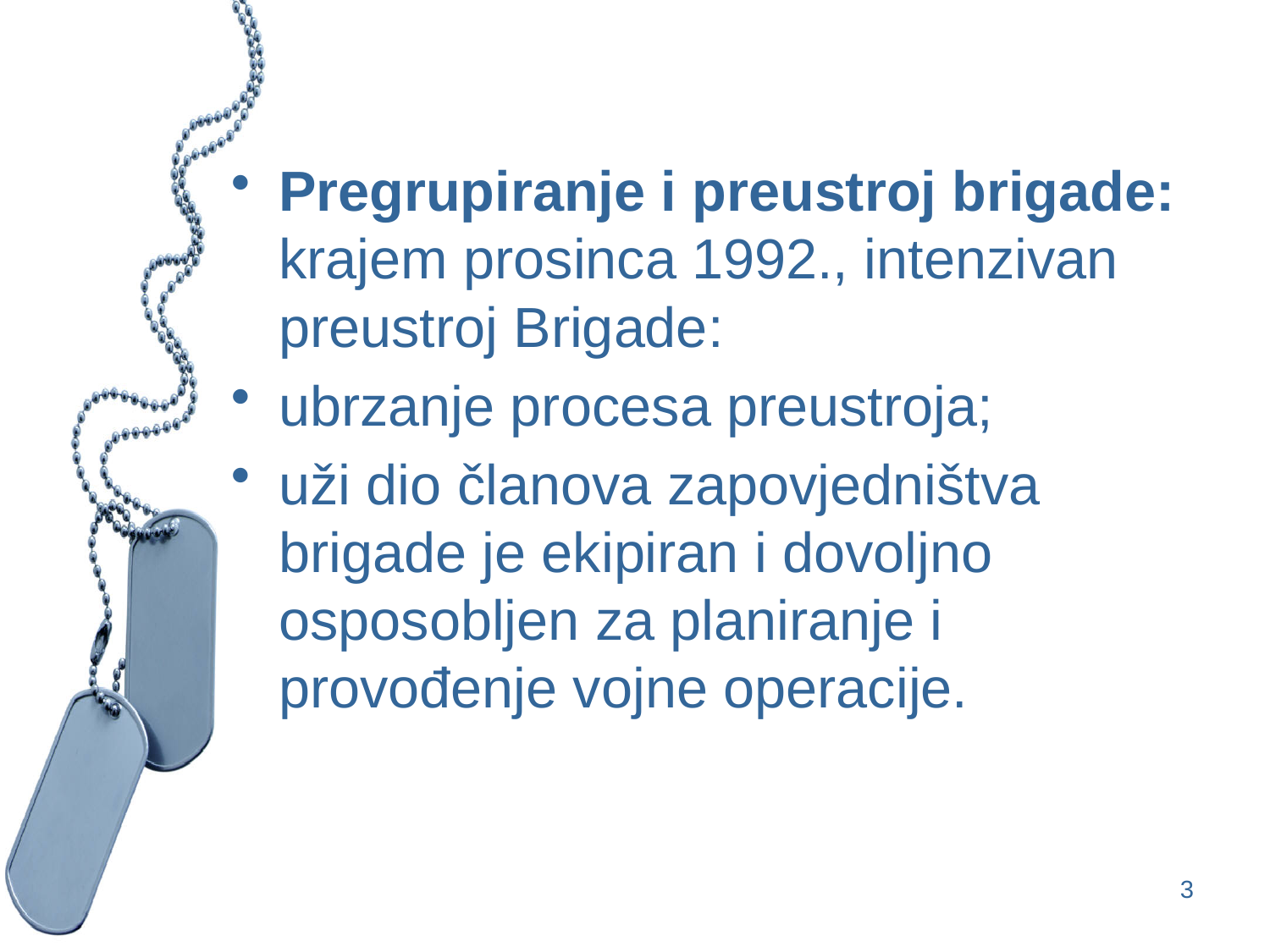

Pregrupiranje i preustroj brigade: krajem prosinca 1992., intenzivan preustroj Brigade:
ubrzanje procesa preustroja;
uži dio članova zapovjedništva brigade je ekipiran i dovoljno osposobljen za planiranje i provođenje vojne operacije.

3